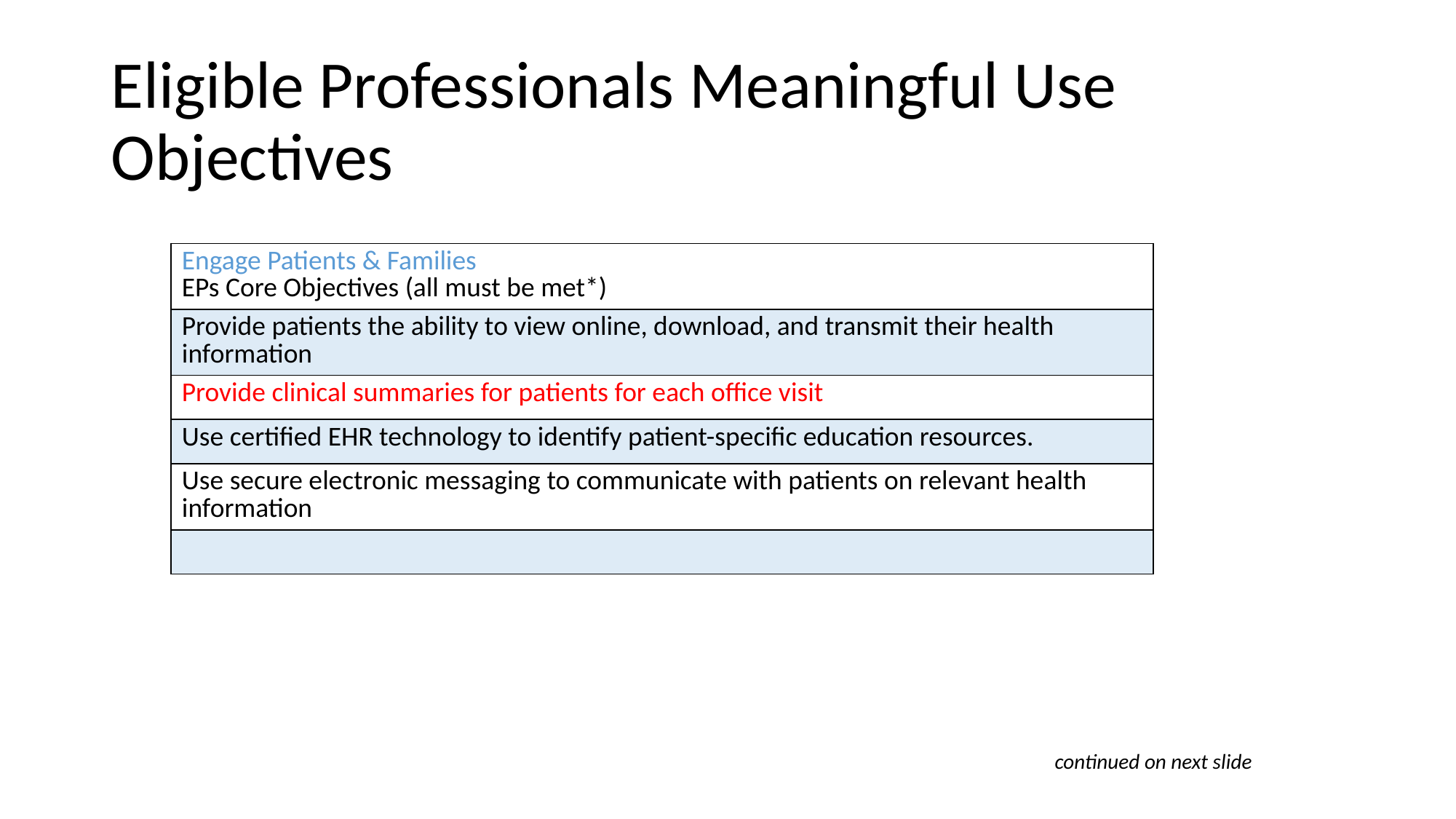

# Eligible Professionals Meaningful Use Objectives
| Engage Patients & Families EPs Core Objectives (all must be met\*) |
| --- |
| Provide patients the ability to view online, download, and transmit their health information |
| Provide clinical summaries for patients for each office visit |
| Use certified EHR technology to identify patient-specific education resources. |
| Use secure electronic messaging to communicate with patients on relevant health information |
|  |
continued on next slide